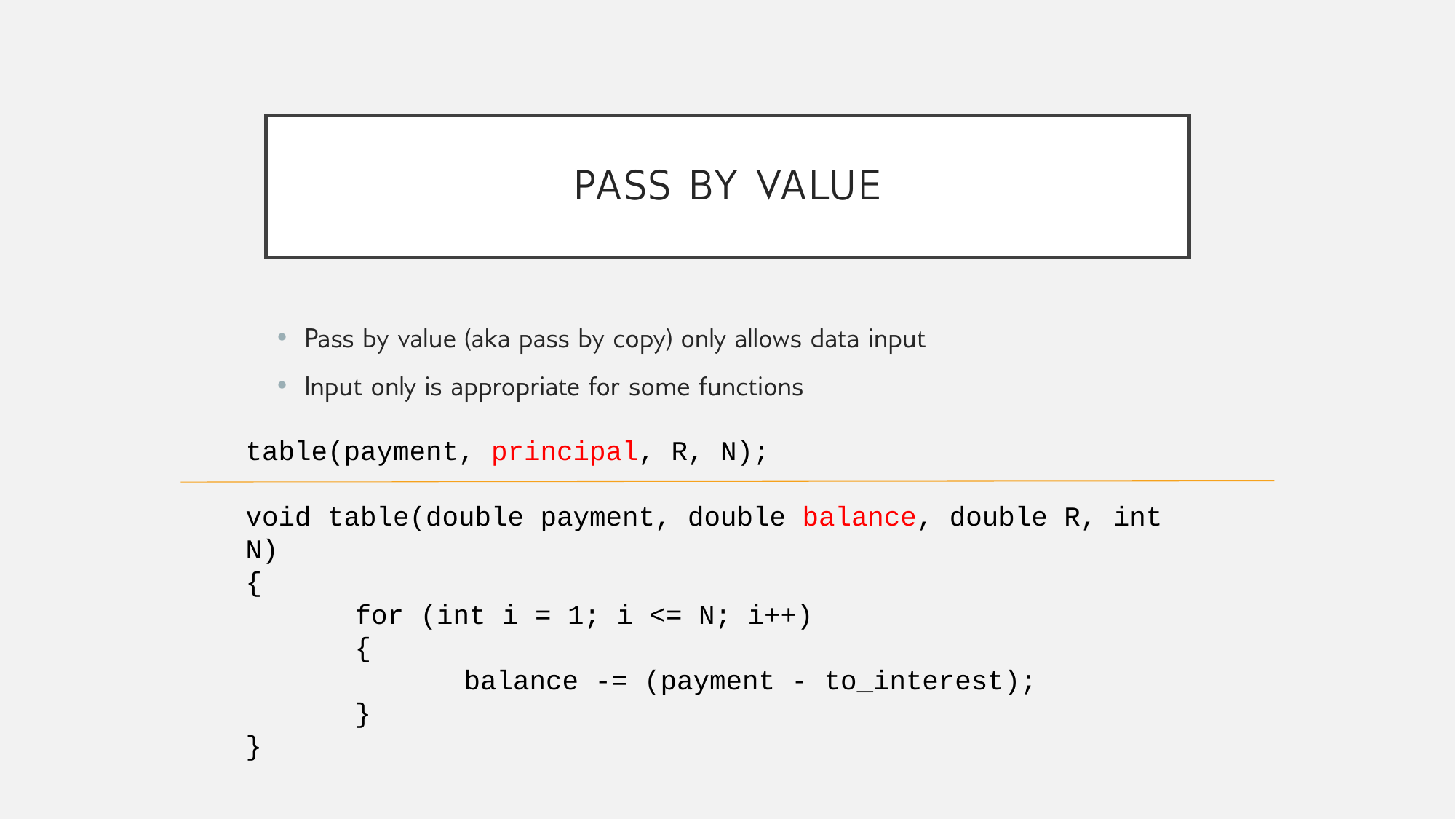

# Pass By Value
Pass by value (aka pass by copy) only allows data input
Input only is appropriate for some functions
table(payment, principal, R, N);

void table(double payment, double balance, double R, int N)
{
	for (int i = 1; i <= N; i++)
	{
		balance -= (payment - to_interest);
	}
}